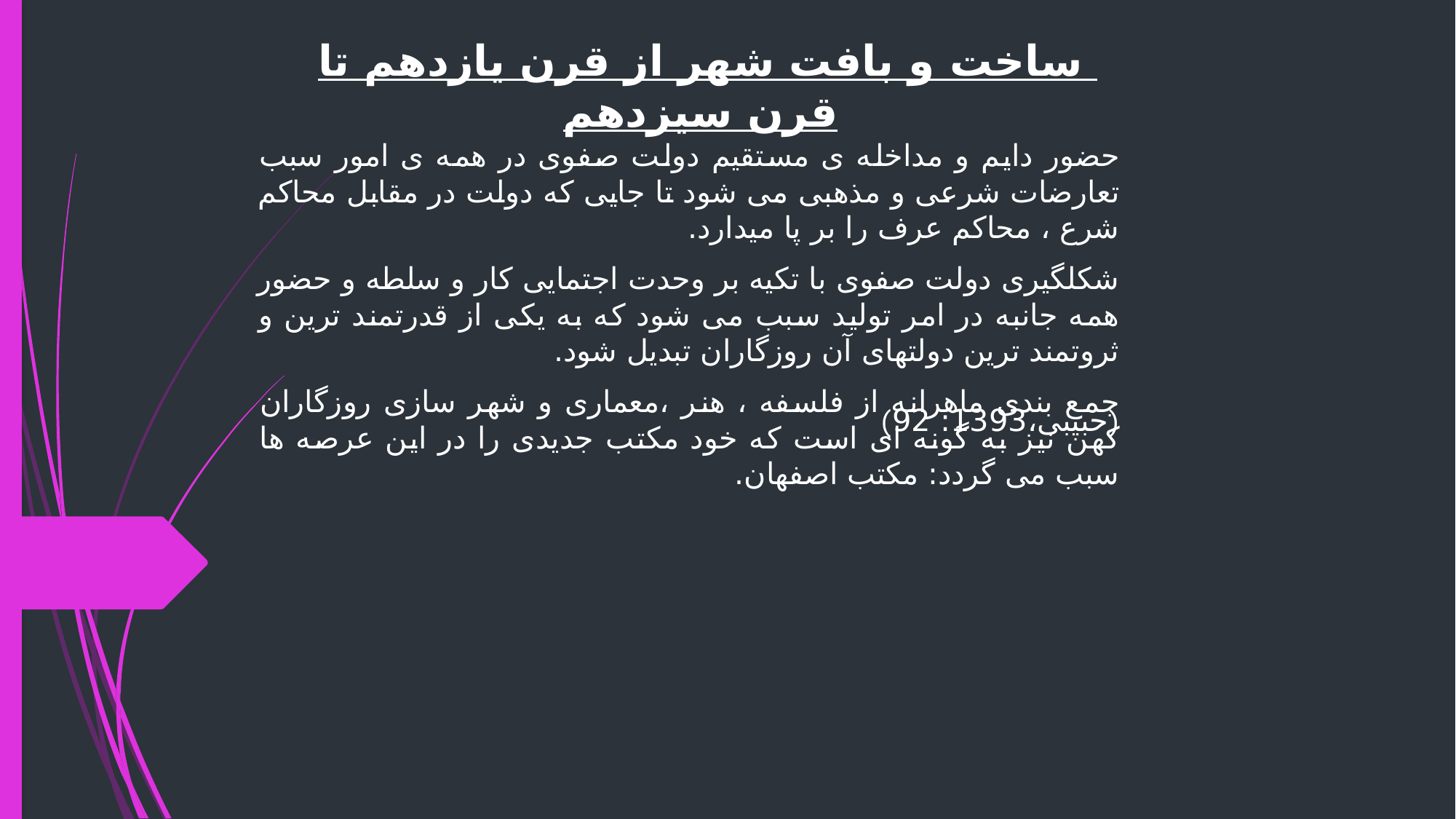

ساخت و بافت شهر از قرن یازدهم تا قرن سیزدهم
حضور دایم و مداخله ی مستقیم دولت صفوی در همه ی امور سبب تعارضات شرعی و مذهبی می شود تا جایی که دولت در مقابل محاکم شرع ، محاکم عرف را بر پا میدارد.
شکلگیری دولت صفوی با تکیه بر وحدت اجتمایی کار و سلطه و حضور همه جانبه در امر تولید سبب می شود که به یکی از قدرتمند ترین و ثروتمند ترین دولتهای آن روزگاران تبدیل شود.
جمع بندی ماهرانه از فلسفه ، هنر ،معماری و شهر سازی روزگاران کهن نیز به گونه ای است که خود مکتب جدیدی را در این عرصه ها سبب می گردد: مکتب اصفهان.
(حبیبی،1393: 92)